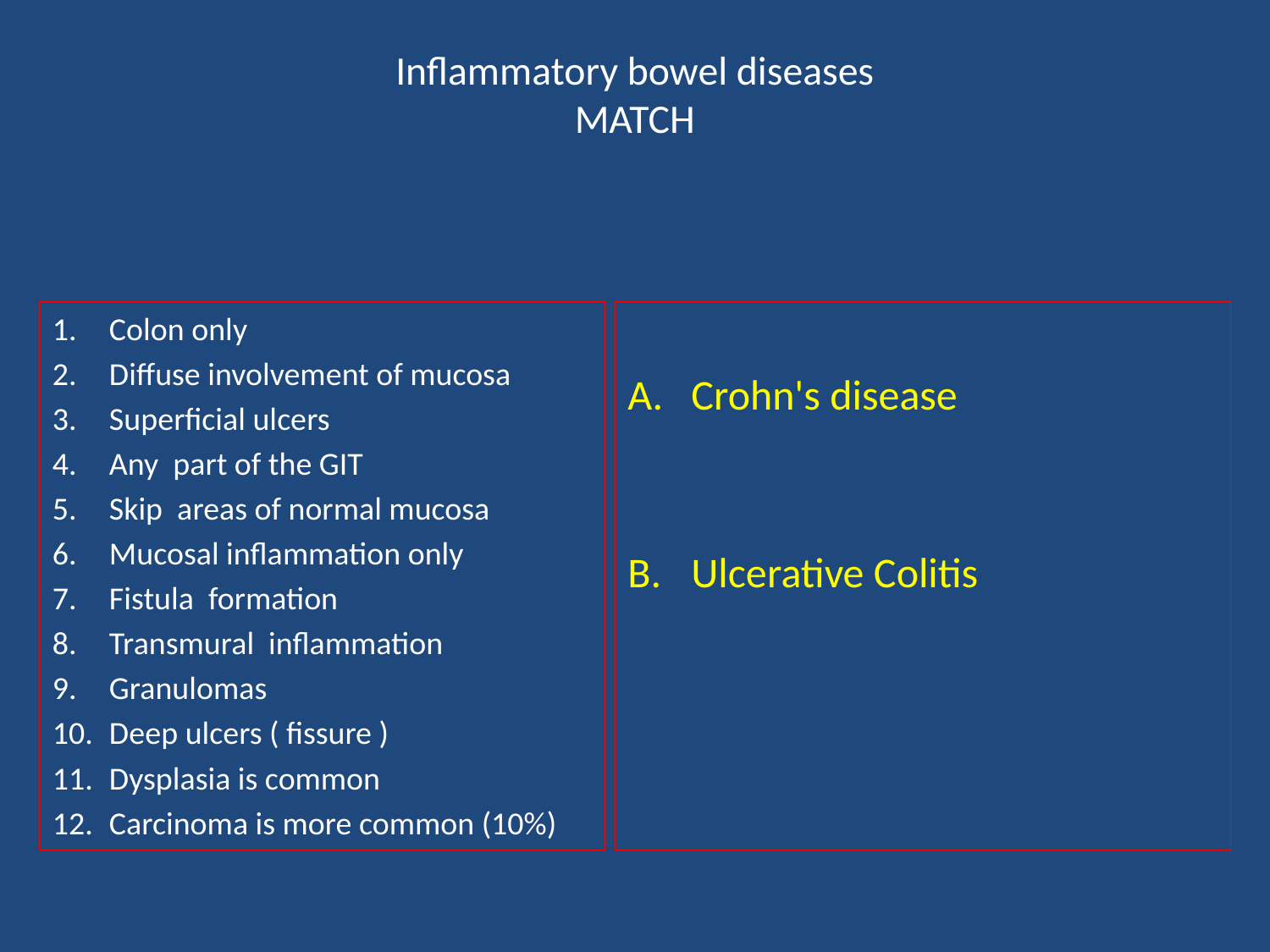

# Inflammatory bowel diseases MATCH

Colon only
Diffuse involvement of mucosa
Superficial ulcers
Any  part of the GIT
Skip  areas of normal mucosa
Mucosal inflammation only
Fistula  formation
Transmural  inflammation
Granulomas
Deep ulcers ( fissure )
Dysplasia is common
Carcinoma is more common (10%)

Crohn's disease

Ulcerative Colitis